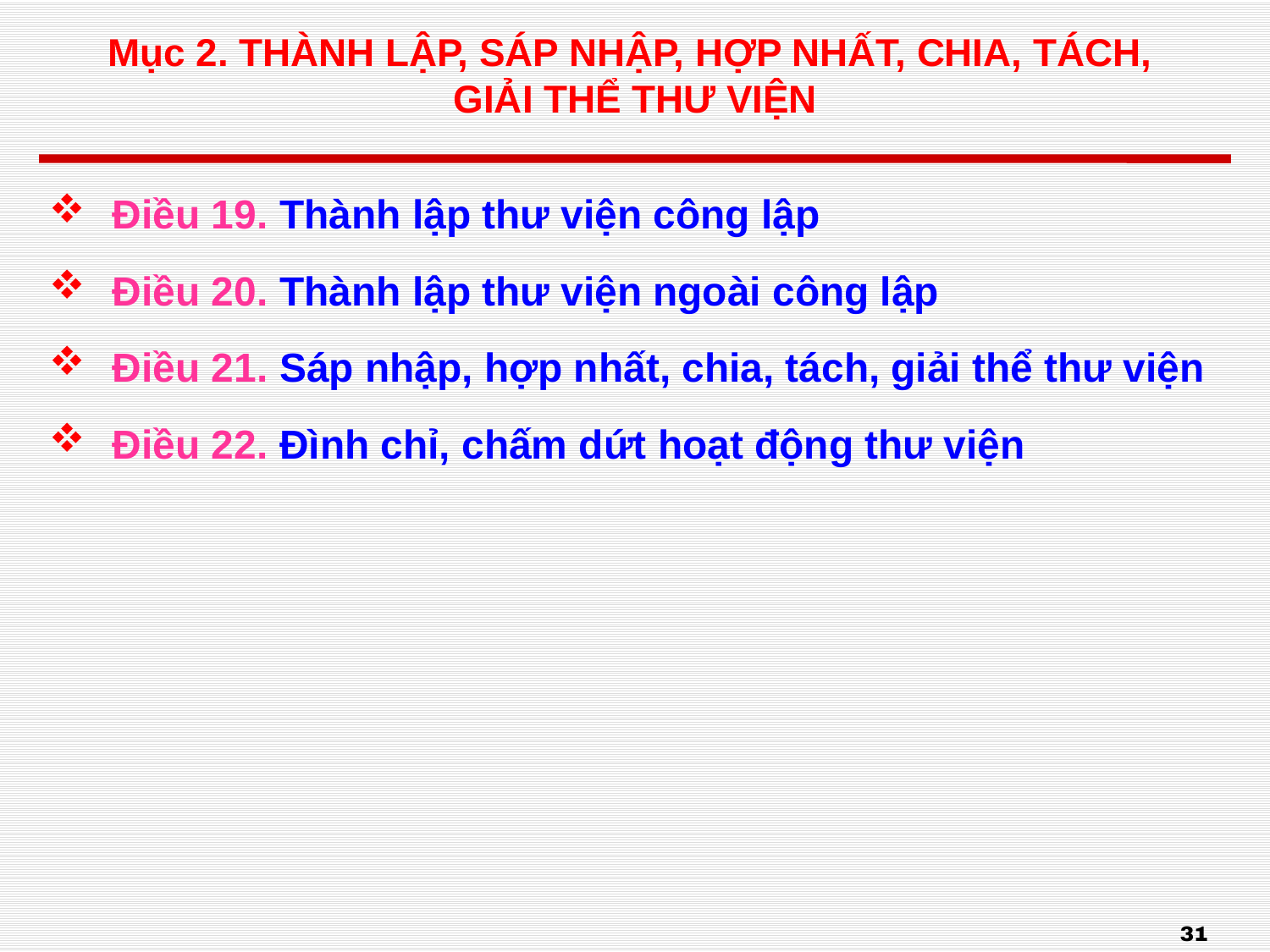

# Mục 2. THÀNH LẬP, SÁP NHẬP, HỢP NHẤT, CHIA, TÁCH, GIẢI THỂ THƯ VIỆN
Điều 19. Thành lập thư viện công lập
Điều 20. Thành lập thư viện ngoài công lập
Điều 21. Sáp nhập, hợp nhất, chia, tách, giải thể thư viện
Điều 22. Đình chỉ, chấm dứt hoạt động thư viện